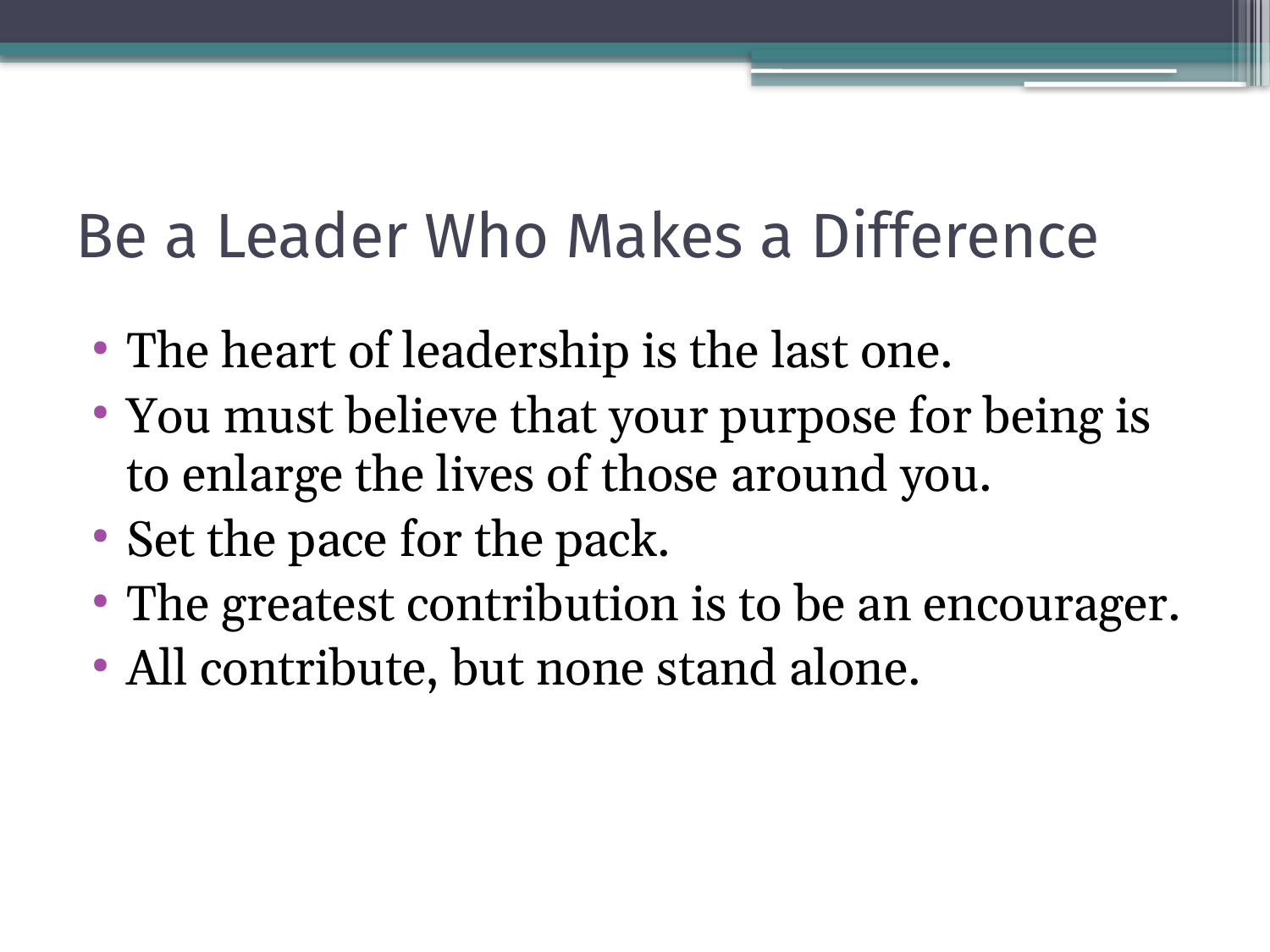

# Be a Leader Who Makes a Difference
The heart of leadership is the last one.
You must believe that your purpose for being is to enlarge the lives of those around you.
Set the pace for the pack.
The greatest contribution is to be an encourager.
All contribute, but none stand alone.